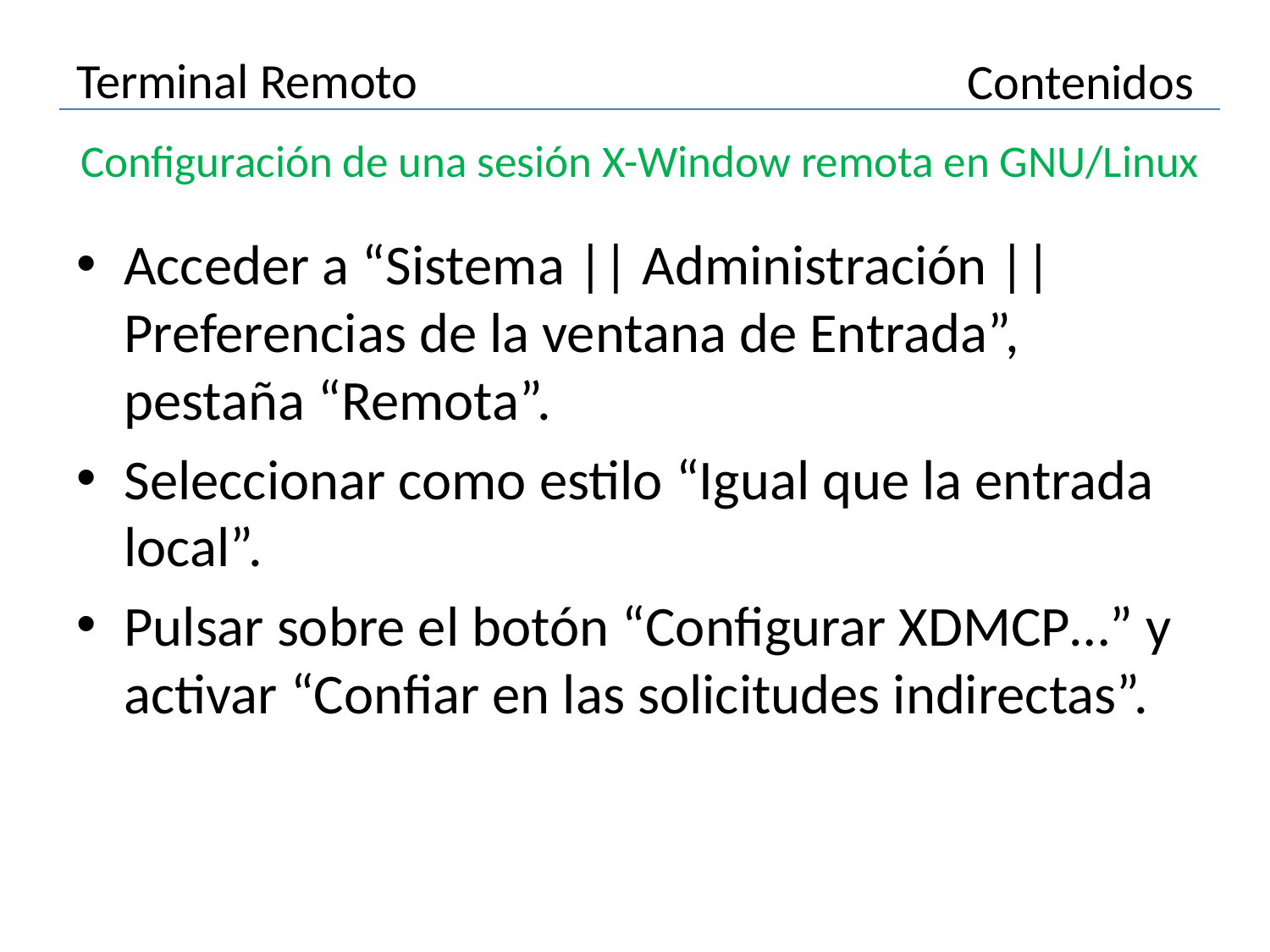

# Terminal Remoto
Contenidos
Configuración de una sesión X-Window remota en GNU/Linux
Acceder a “Sistema || Administración || Preferencias de la ventana de Entrada”, pestaña “Remota”.
Seleccionar como estilo “Igual que la entrada local”.
Pulsar sobre el botón “Configurar XDMCP…” y activar “Confiar en las solicitudes indirectas”.